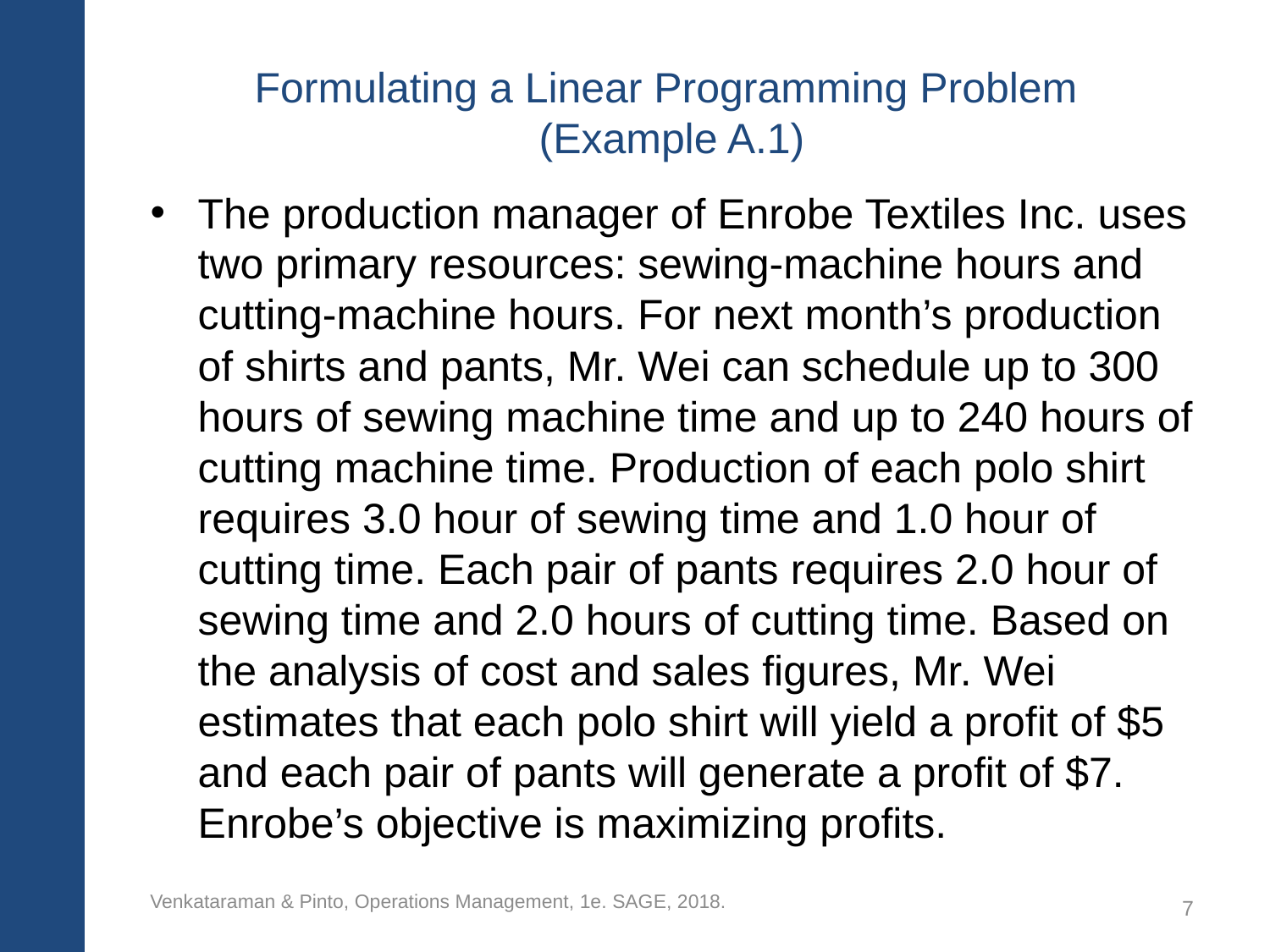

# Formulating a Linear Programming Problem (Example A.1)
The production manager of Enrobe Textiles Inc. uses two primary resources: sewing-machine hours and cutting-machine hours. For next month’s production of shirts and pants, Mr. Wei can schedule up to 300 hours of sewing machine time and up to 240 hours of cutting machine time. Production of each polo shirt requires 3.0 hour of sewing time and 1.0 hour of cutting time. Each pair of pants requires 2.0 hour of sewing time and 2.0 hours of cutting time. Based on the analysis of cost and sales figures, Mr. Wei estimates that each polo shirt will yield a profit of $5 and each pair of pants will generate a profit of $7. Enrobe’s objective is maximizing profits.
Venkataraman & Pinto, Operations Management, 1e. SAGE, 2018.
7